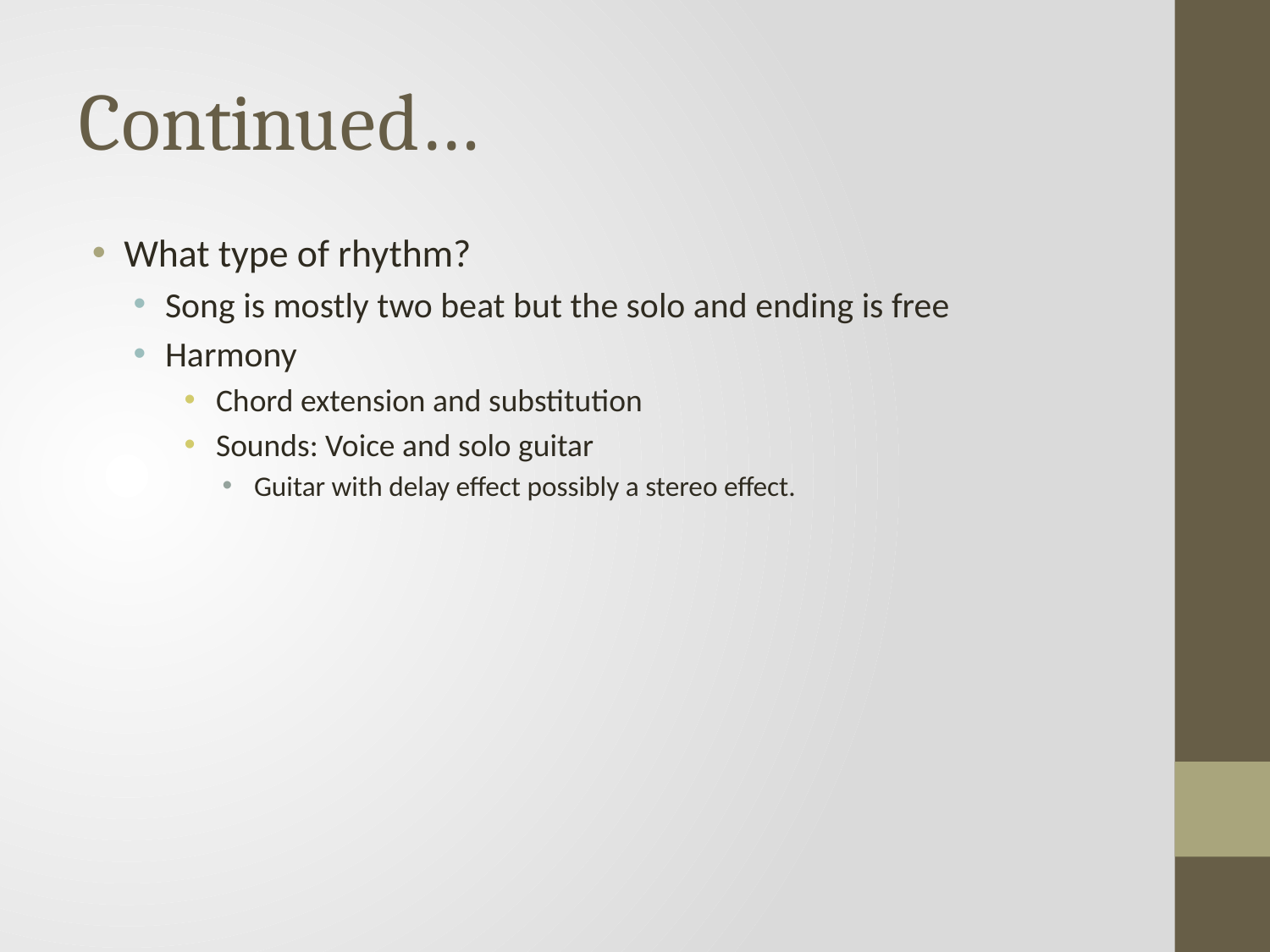

# Continued…
What type of rhythm?
Song is mostly two beat but the solo and ending is free
Harmony
Chord extension and substitution
Sounds: Voice and solo guitar
Guitar with delay effect possibly a stereo effect.